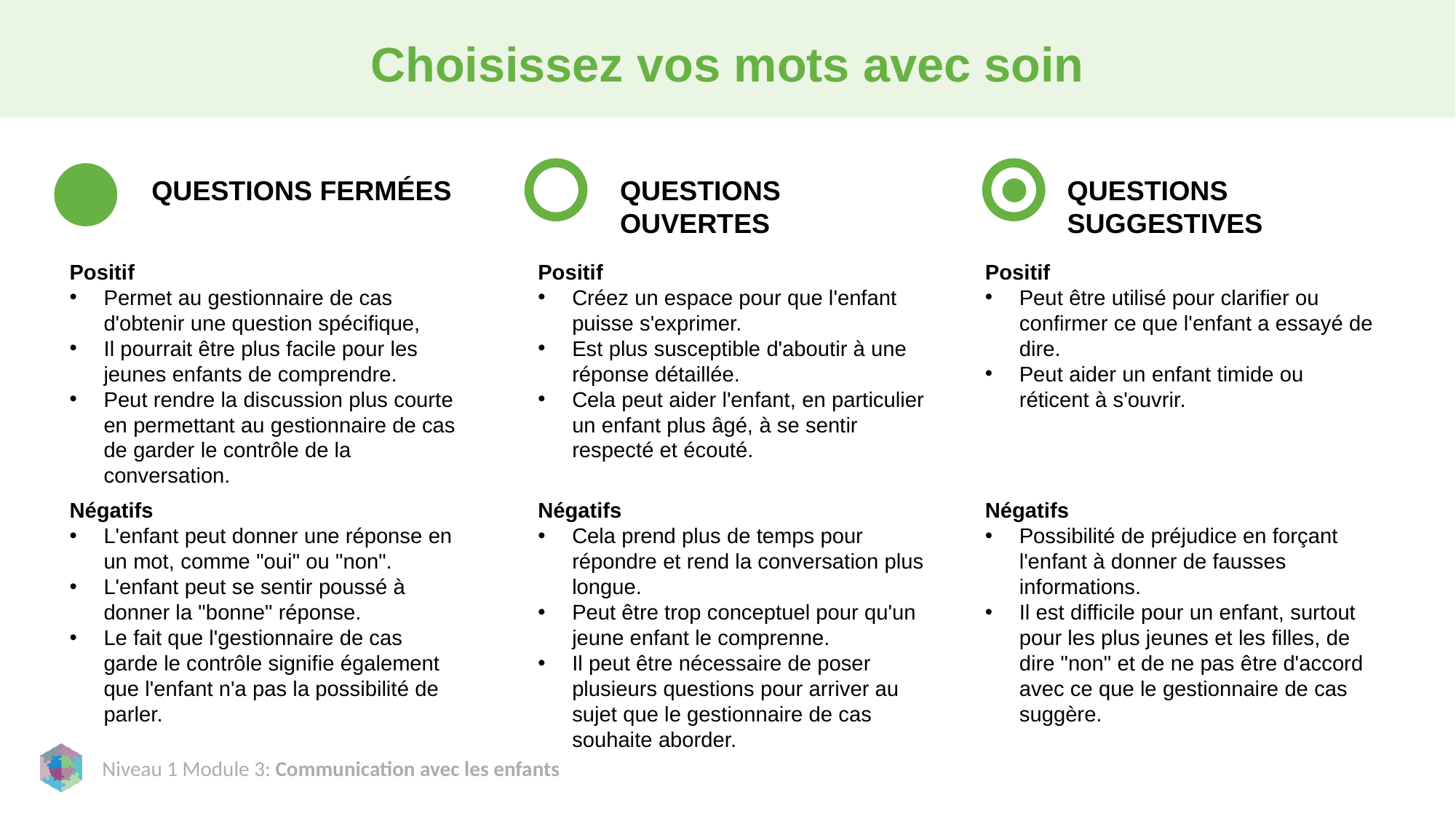

# Choisissez vos mots avec soin

QUESTIONS FERMÉES
QUESTIONS OUVERTES
QUESTIONS SUGGESTIVES
Positif
Permet au gestionnaire de cas d'obtenir une question spécifique,
Il pourrait être plus facile pour les jeunes enfants de comprendre.
Peut rendre la discussion plus courte en permettant au gestionnaire de cas de garder le contrôle de la conversation.
Positif
Créez un espace pour que l'enfant puisse s'exprimer.
Est plus susceptible d'aboutir à une réponse détaillée.
Cela peut aider l'enfant, en particulier un enfant plus âgé, à se sentir respecté et écouté.
Positif
Peut être utilisé pour clarifier ou confirmer ce que l'enfant a essayé de dire.
Peut aider un enfant timide ou réticent à s'ouvrir.
Négatifs
L'enfant peut donner une réponse en un mot, comme "oui" ou "non".
L'enfant peut se sentir poussé à donner la "bonne" réponse.
Le fait que l'gestionnaire de cas garde le contrôle signifie également que l'enfant n'a pas la possibilité de parler.
Négatifs
Cela prend plus de temps pour répondre et rend la conversation plus longue.
Peut être trop conceptuel pour qu'un jeune enfant le comprenne.
Il peut être nécessaire de poser plusieurs questions pour arriver au sujet que le gestionnaire de cas souhaite aborder.
Négatifs
Possibilité de préjudice en forçant l'enfant à donner de fausses informations.
Il est difficile pour un enfant, surtout pour les plus jeunes et les filles, de dire "non" et de ne pas être d'accord avec ce que le gestionnaire de cas suggère.